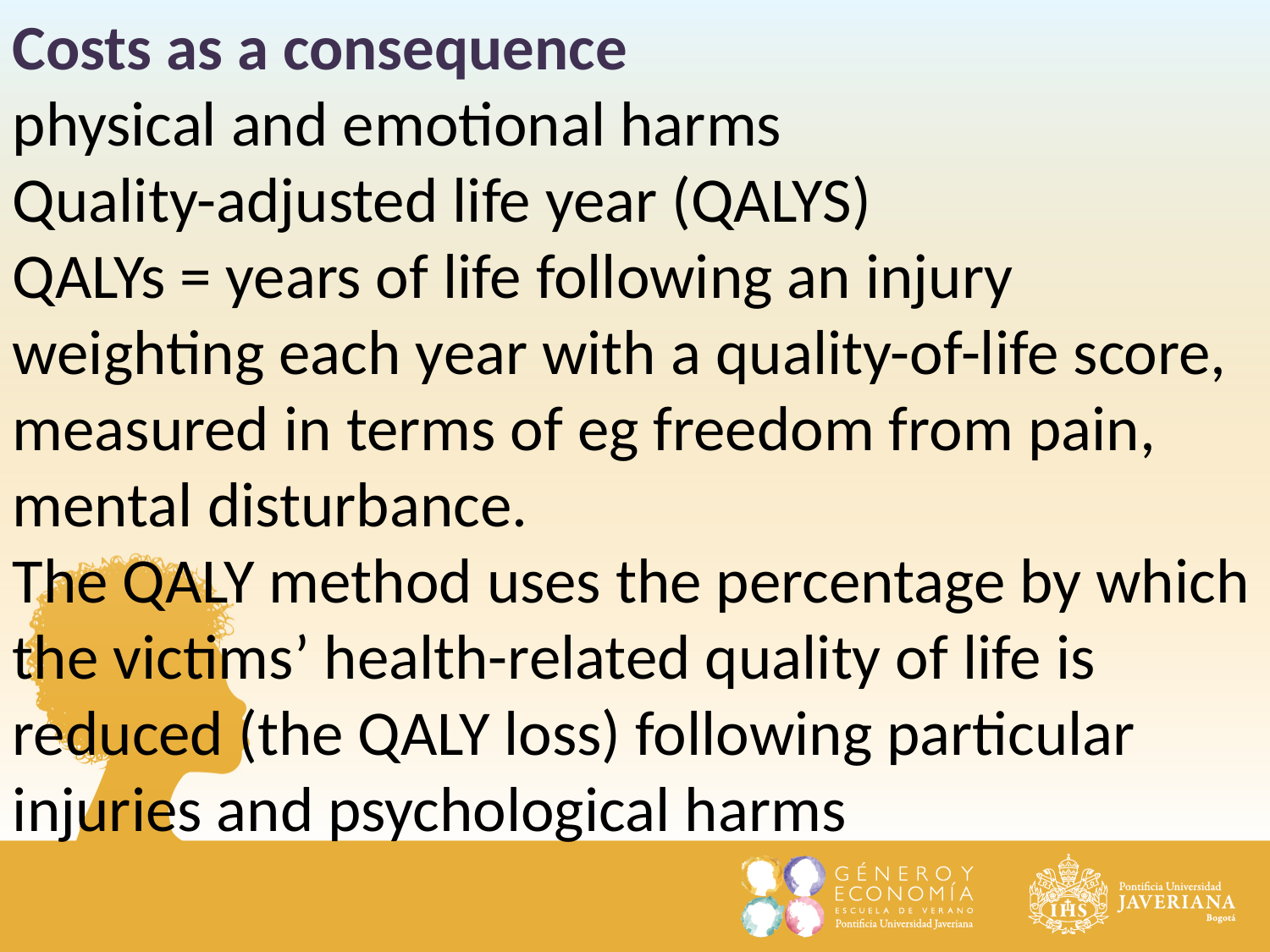

Costs as a consequence
physical and emotional harms
Quality-adjusted life year (QALYS)
QALYs = years of life following an injury weighting each year with a quality-of-life score, measured in terms of eg freedom from pain, mental disturbance.
The QALY method uses the percentage by which the victims’ health-related quality of life is reduced (the QALY loss) following particular injuries and psychological harms